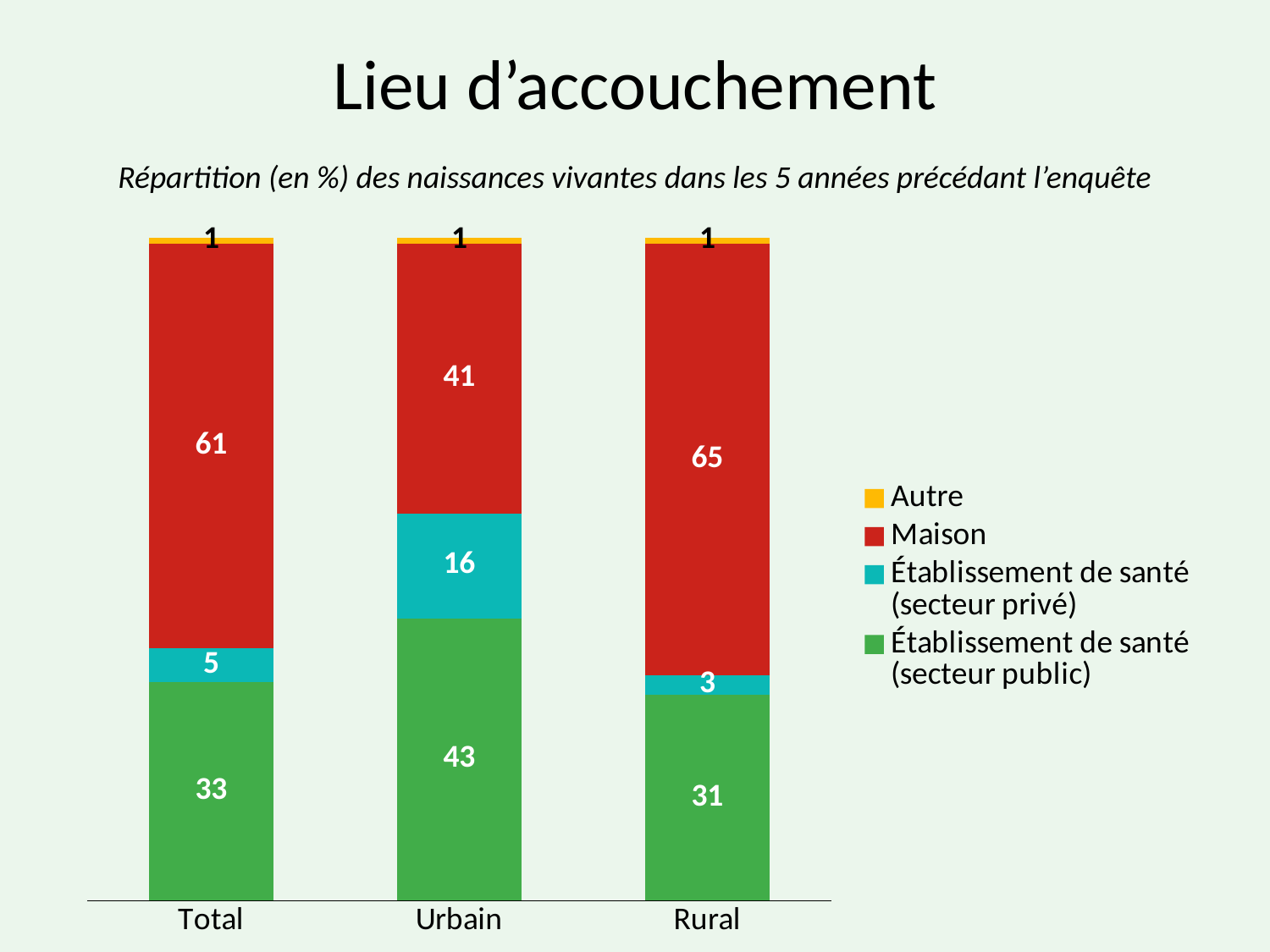

# Lieu d’accouchement
Répartition (en %) des naissances vivantes dans les 5 années précédant l’enquête

### Chart

| Category | Établissement de santé (secteur public) | Établissement de santé (secteur privé) | Maison | Autre |
|---|---|---|---|---|
| Total | 33.0 | 5.0 | 61.0 | 1.0 |
| Urbain | 43.0 | 16.0 | 41.0 | 1.0 |
| Rural | 31.0 | 3.0 | 65.0 | 1.0 |